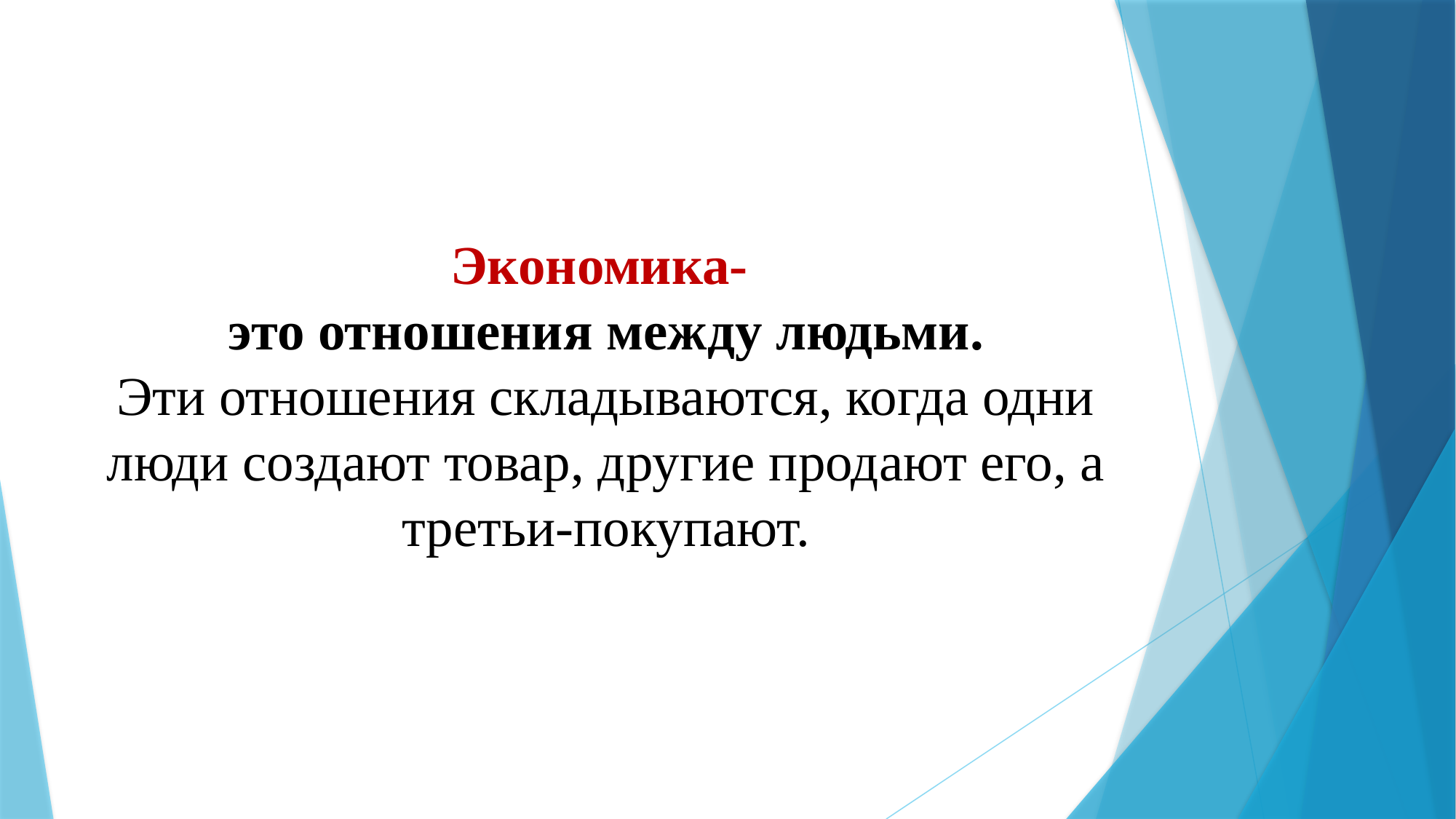

Экономика-
это отношения между людьми.
Эти отношения складываются, когда одни люди создают товар, другие продают его, а третьи-покупают.